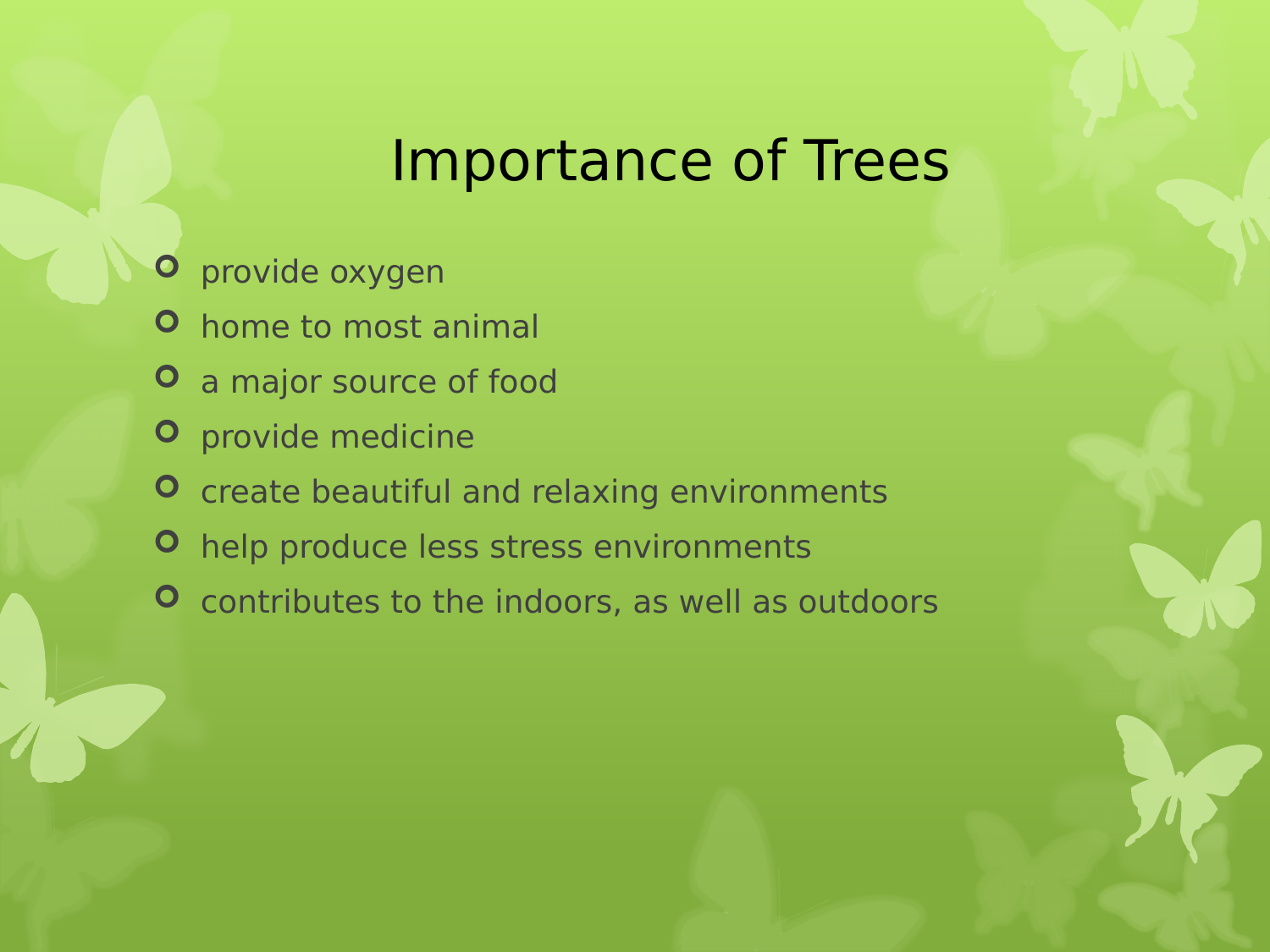

# Importance of Trees
provide oxygen
home to most animal
a major source of food
provide medicine
create beautiful and relaxing environments
help produce less stress environments
contributes to the indoors, as well as outdoors